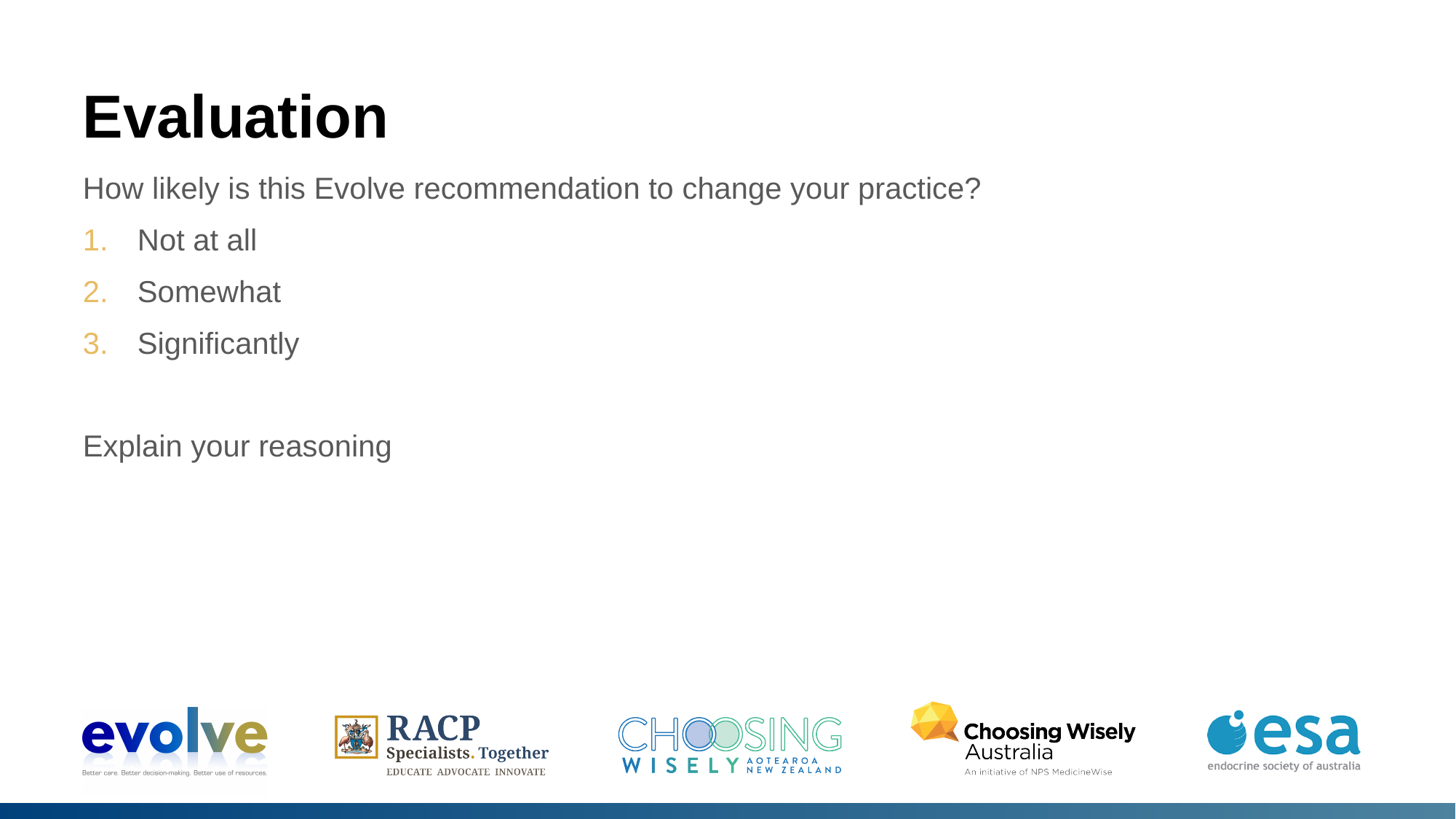

# Evaluation
How likely is this Evolve recommendation to change your practice?
Not at all
Somewhat
Significantly

Explain your reasoning